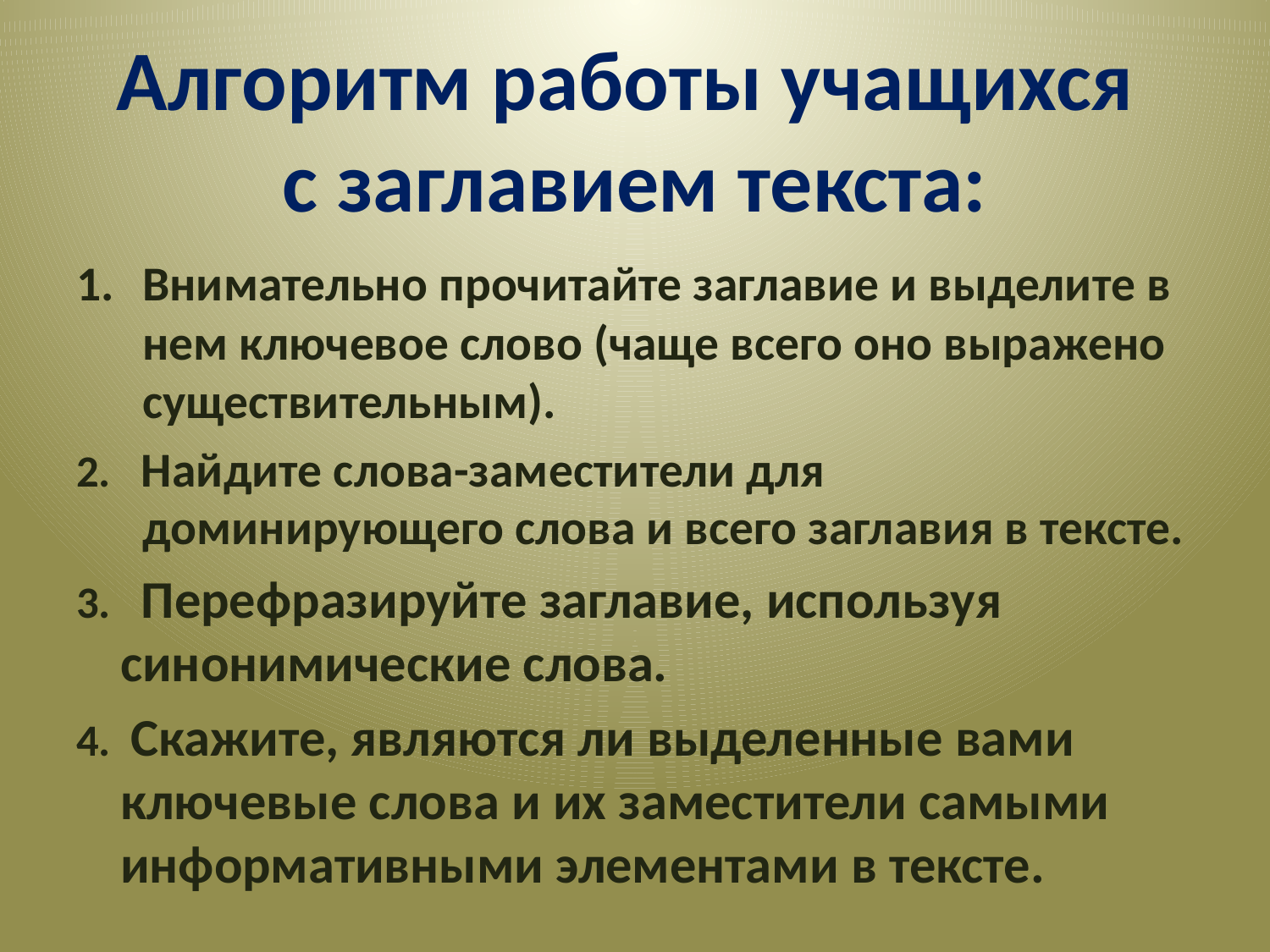

# Алгоритм работы учащихся с заглавием текста:
Внимательно прочитайте заглавие и выделите в нем ключевое слово (чаще всего оно выражено существительным).
2.   Найдите слова-заместители для доминирующего слова и всего заглавия в тексте.
3.   Перефразируйте заглавие, используя  синонимические слова.
4.  Скажите, являются ли выделенные вами ключевые слова и их заместители самыми информативными элементами в тексте.